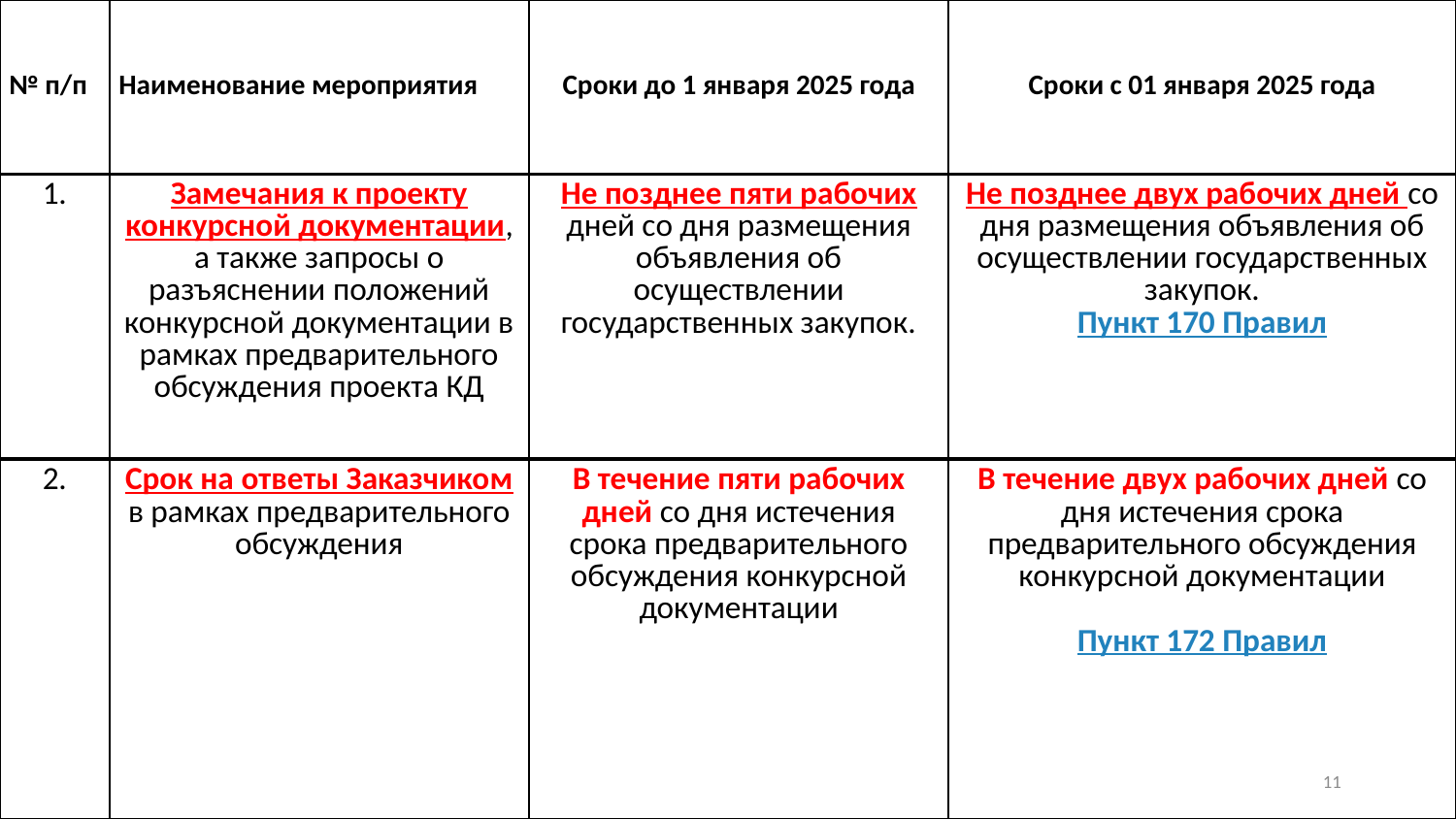

| № п/п | Наименование мероприятия | Сроки до 1 января 2025 года | Сроки с 01 января 2025 года |
| --- | --- | --- | --- |
| 1. | Замечания к проекту конкурсной документации, а также запросы о разъяснении положений конкурсной документации в рамках предварительного обсуждения проекта КД | Не позднее пяти рабочих дней со дня размещения объявления об осуществлении государственных закупок. | Не позднее двух рабочих дней со дня размещения объявления об осуществлении государственных закупок. Пункт 170 Правил |
| --- | --- | --- | --- |
| 2. | Срок на ответы Заказчиком в рамках предварительного обсуждения | В течение пяти рабочих дней со дня истечения срока предварительного обсуждения конкурсной документации | В течение двух рабочих дней со дня истечения срока предварительного обсуждения конкурсной документации Пункт 172 Правил |
| --- | --- | --- | --- |
11